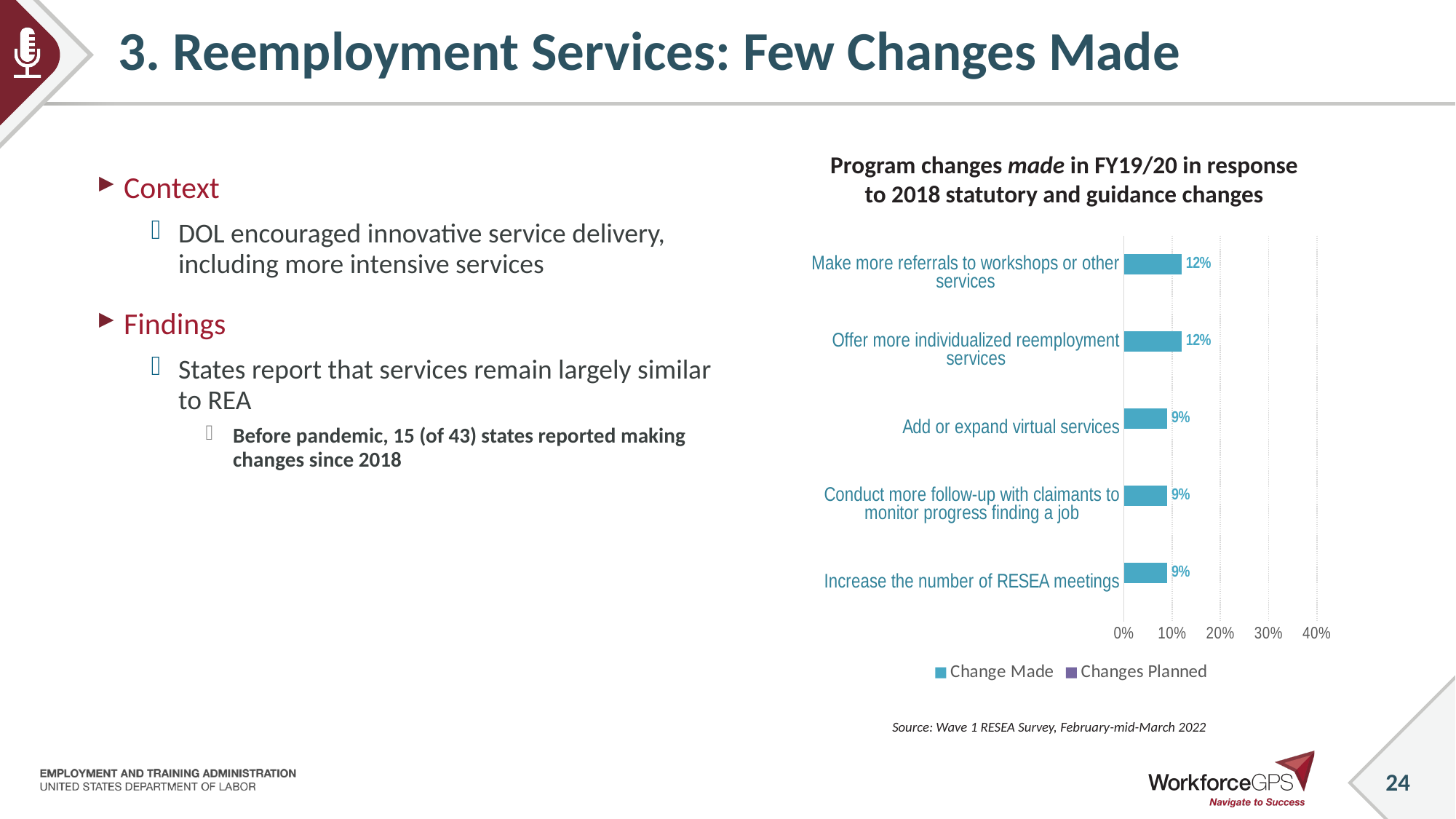

# 3. Reemployment Services: Few Changes Made
Program changes made in FY19/20 in response to 2018 statutory and guidance changes
Context
DOL encouraged innovative service delivery, including more intensive services
Findings
States report that services remain largely similar to REA
Before pandemic, 15 (of 43) states reported making changes since 2018
But more states (21 to 43) had changes planned
Staff reported some unique strategies, such as:
“Your Employment Search” Guide
What’s Next” card
To make referrals to partners more effective, staff in two states cite the value of “warm handoffs” to partner staff

### Chart

| Category | Changes Planned | Change Made |
|---|---|---|
| Increase the number of RESEA meetings | None | 0.09 |
| Conduct more follow-up with claimants to monitor progress finding a job | None | 0.09 |
| Add or expand virtual services | None | 0.09 |
| Offer more individualized reemployment services | None | 0.12 |
| Make more referrals to workshops or other services | None | 0.12 |
Source: Wave 1 RESEA Survey, February-mid-March 2022
24